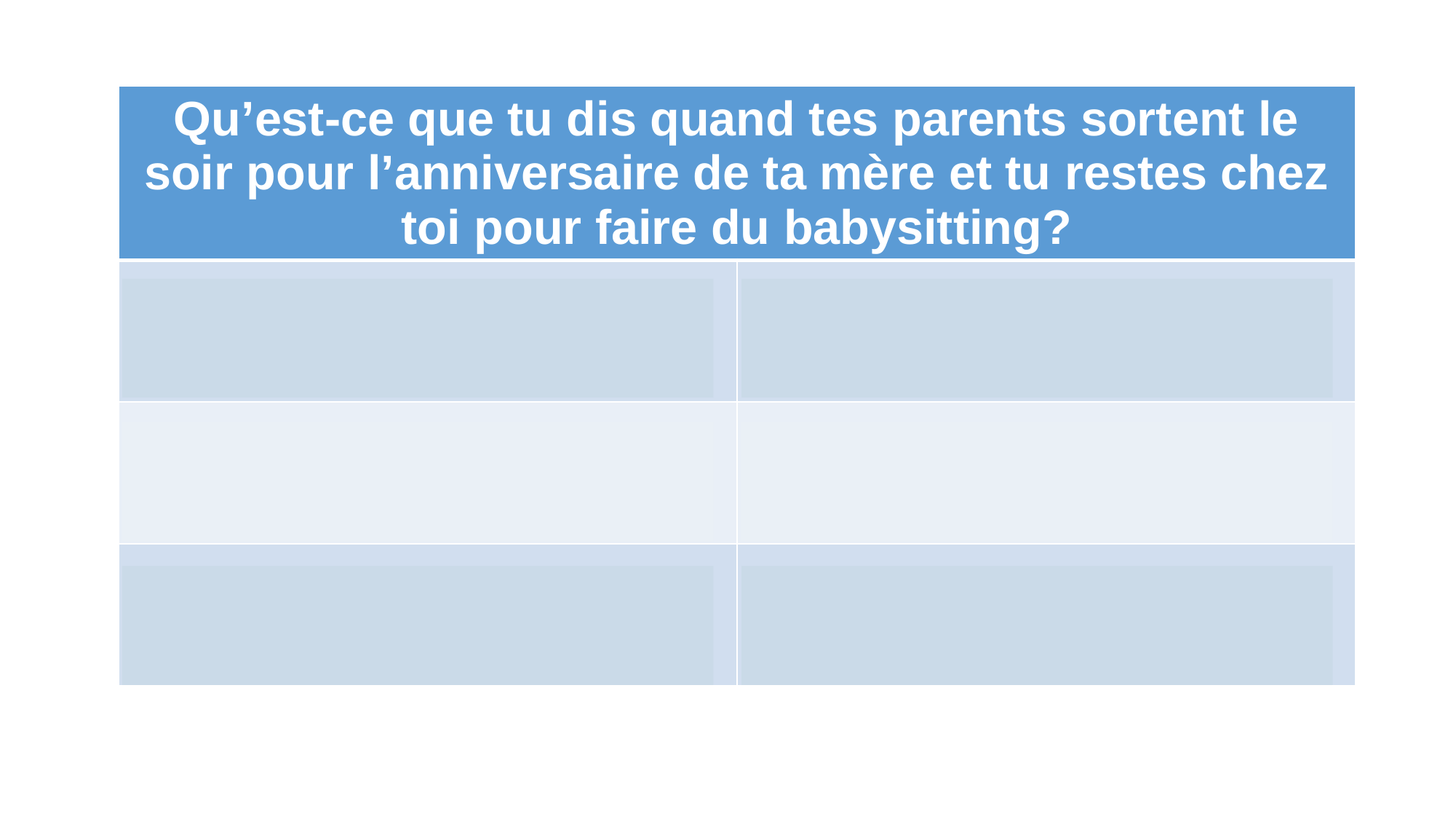

| Qu’est-ce que tu dis quand tes parents sortent le soir pour l’anniversaire de ta mère et tu restes chez toi pour faire du babysitting? |  |
| --- | --- |
| 1. Je vous souhaite une bonne soirée! (6pts) | 4. Amusez-vous bien! (3pts) |
| 2. J’espère que vous aller passer une bonne soirée! (5pts) | 5. Bonne soirée! (2pts) |
| 3. Profitez bien de votre soirée! (4pts) | 6. Joyeux anniversaire maman! (1pts) |